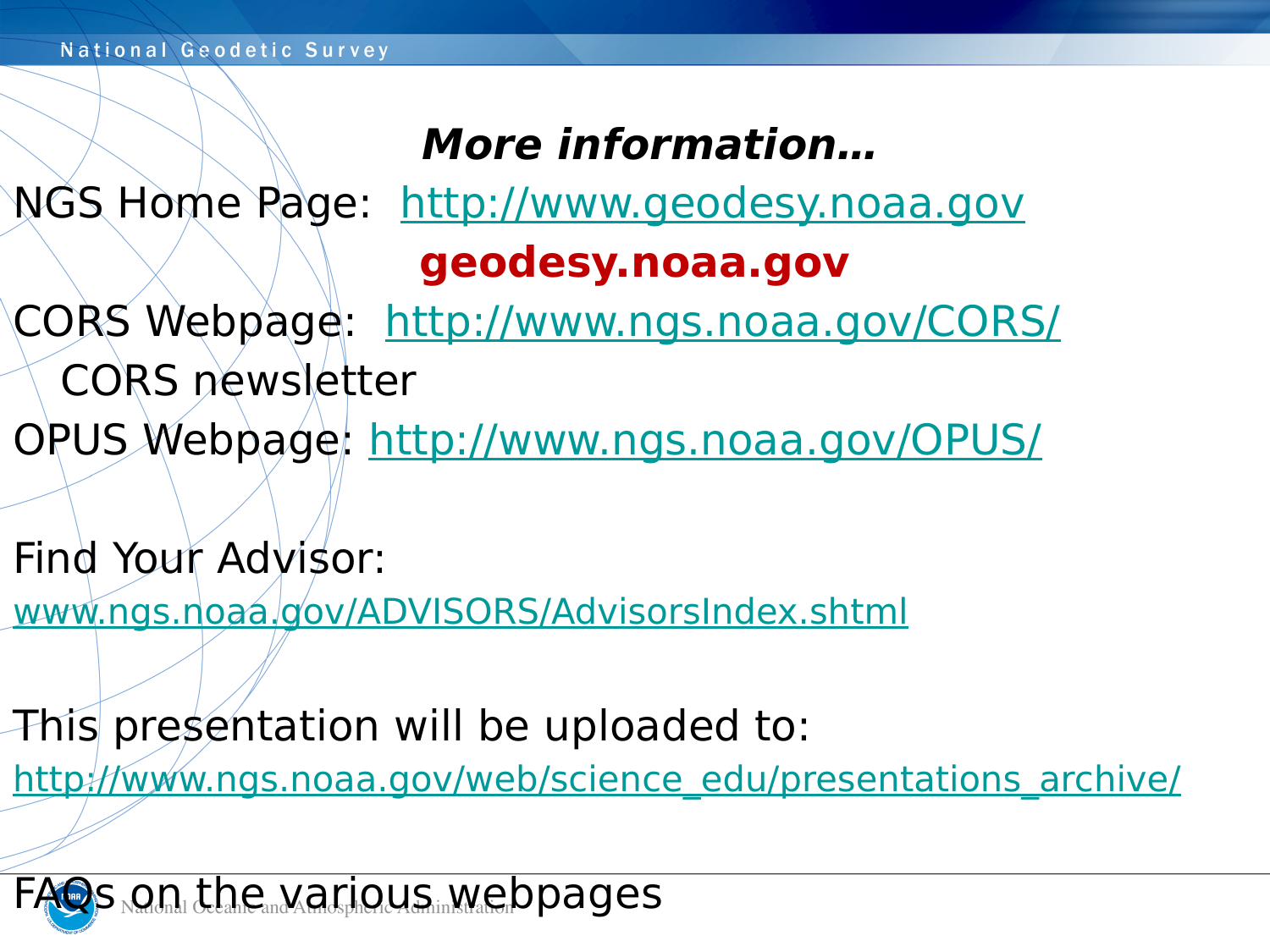

# More information…
NGS Home Page:  http://www.geodesy.noaa.gov
geodesy.noaa.gov
CORS Webpage:  http://www.ngs.noaa.gov/CORS/
	CORS newsletter
OPUS Webpage: http://www.ngs.noaa.gov/OPUS/

Find Your Advisor:
www.ngs.noaa.gov/ADVISORS/AdvisorsIndex.shtml

This presentation will be uploaded to:
http://www.ngs.noaa.gov/web/science_edu/presentations_archive/

FAQs on the various webpages